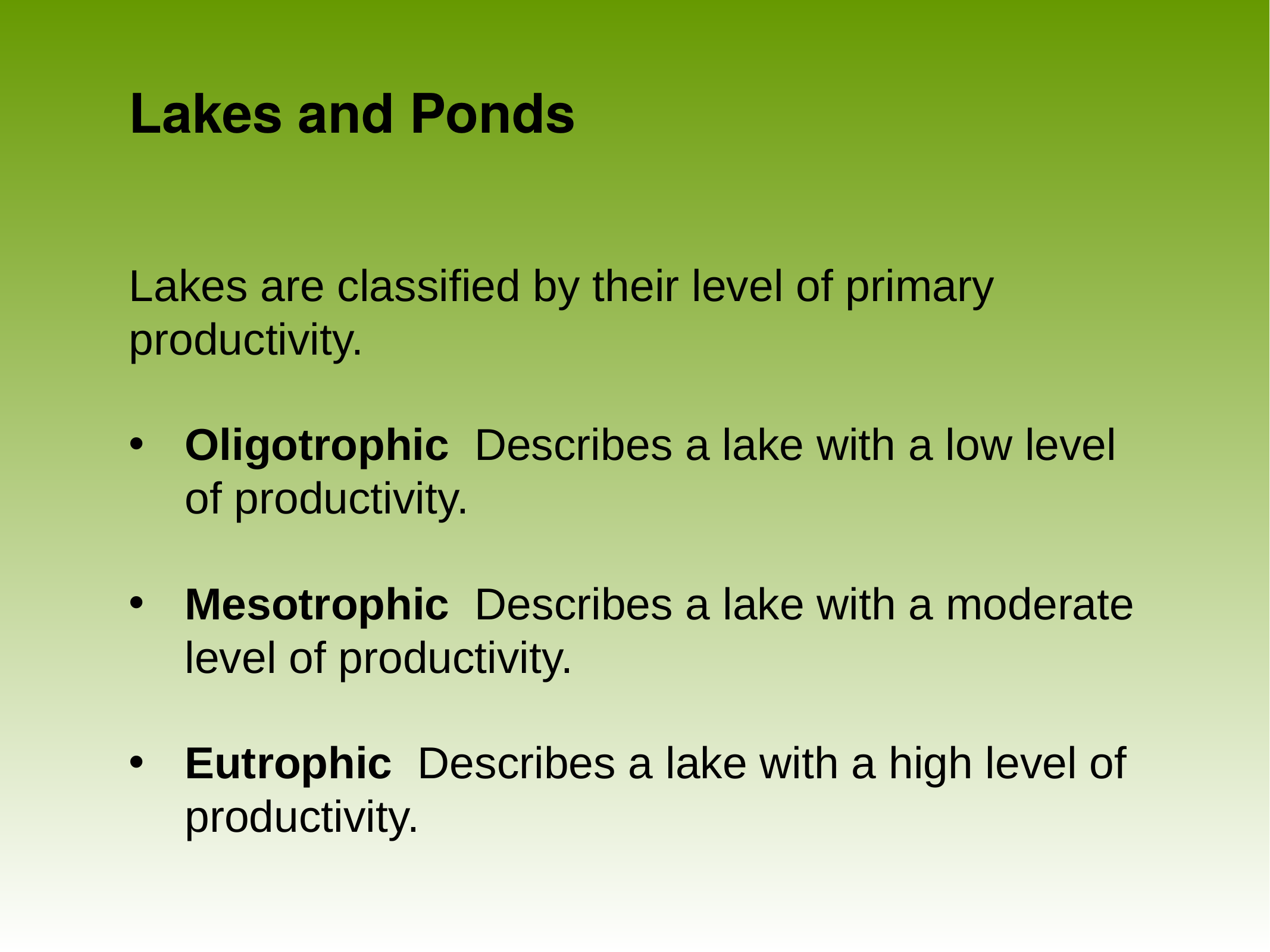

# Lakes and Ponds
Lakes are classified by their level of primary productivity.
Oligotrophic  Describes a lake with a low level of productivity.
Mesotrophic  Describes a lake with a moderate level of productivity.
Eutrophic  Describes a lake with a high level of productivity.